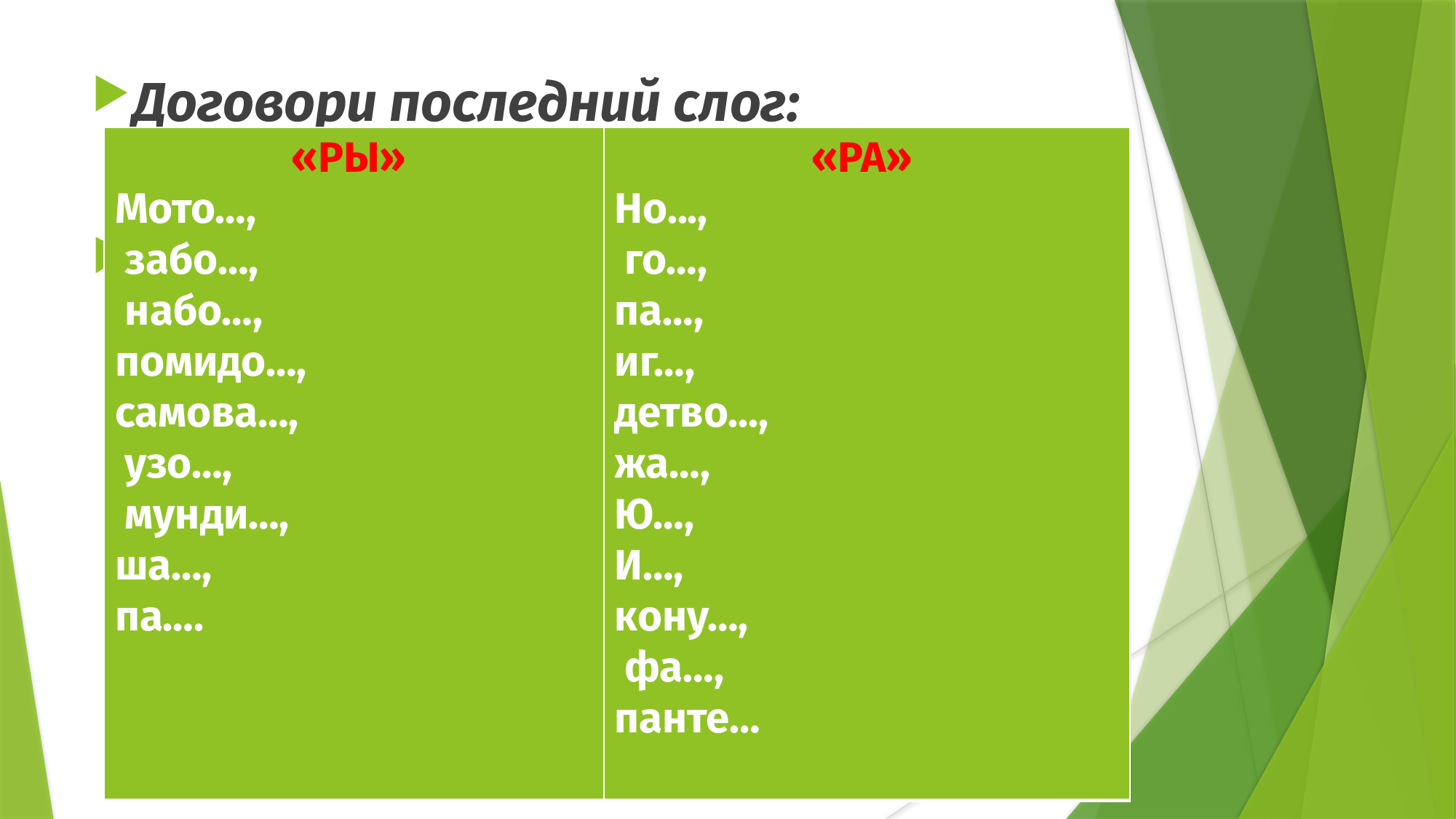

Договори последний слог:

\
| «РЫ» Мото…, забо…, набо…, помидо…, самова…, узо…, мунди…, ша…, па…. | «РА» Но..., го…, па…, иг…, детво..., жа…, Ю…, И…, кону…, фа…, панте… |
| --- | --- |